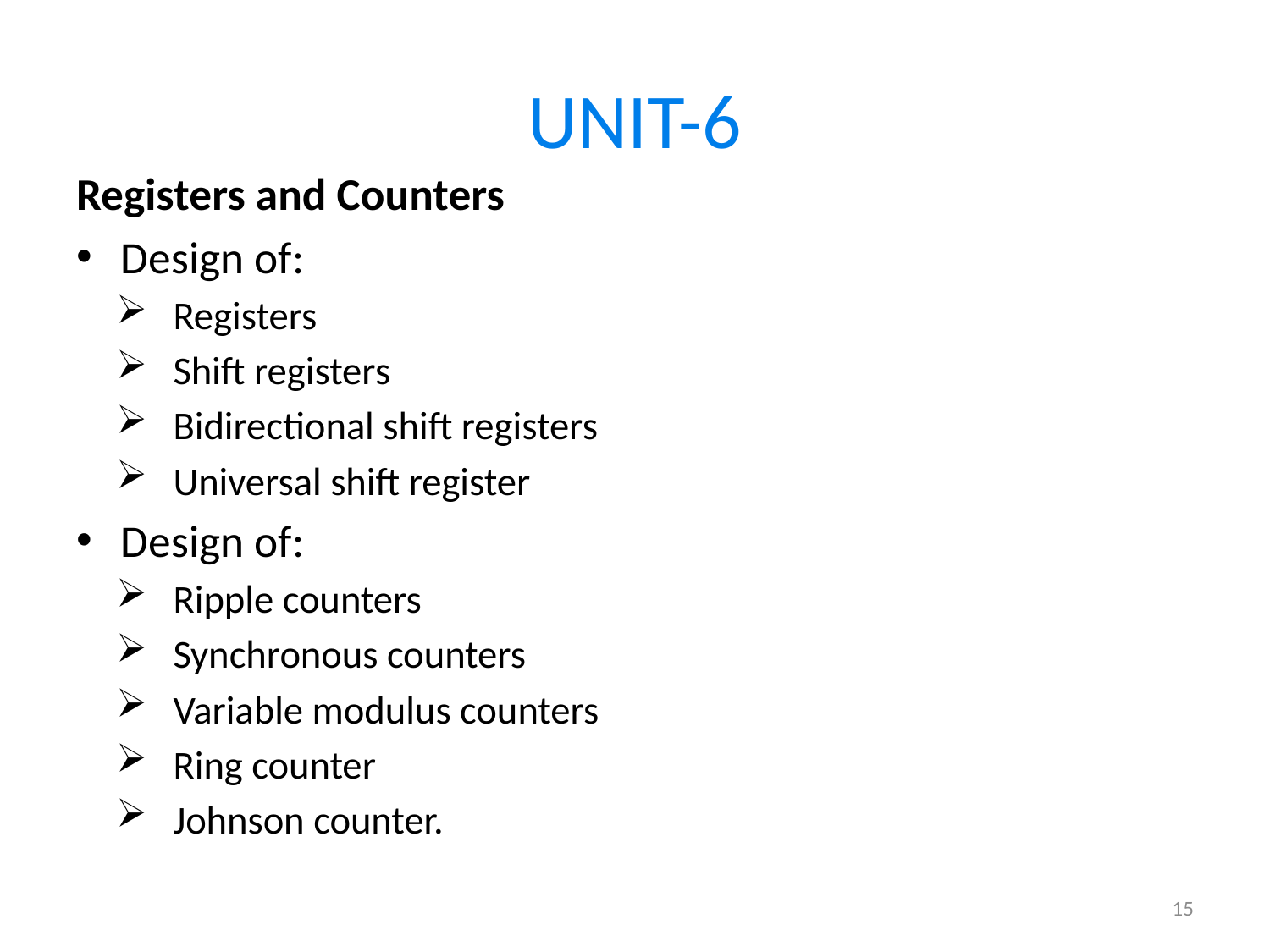

# UNIT-6
Registers and Counters
Design of:
Registers
Shift registers
Bidirectional shift registers
Universal shift register
Design of:
Ripple counters
Synchronous counters
Variable modulus counters
Ring counter
Johnson counter.
15